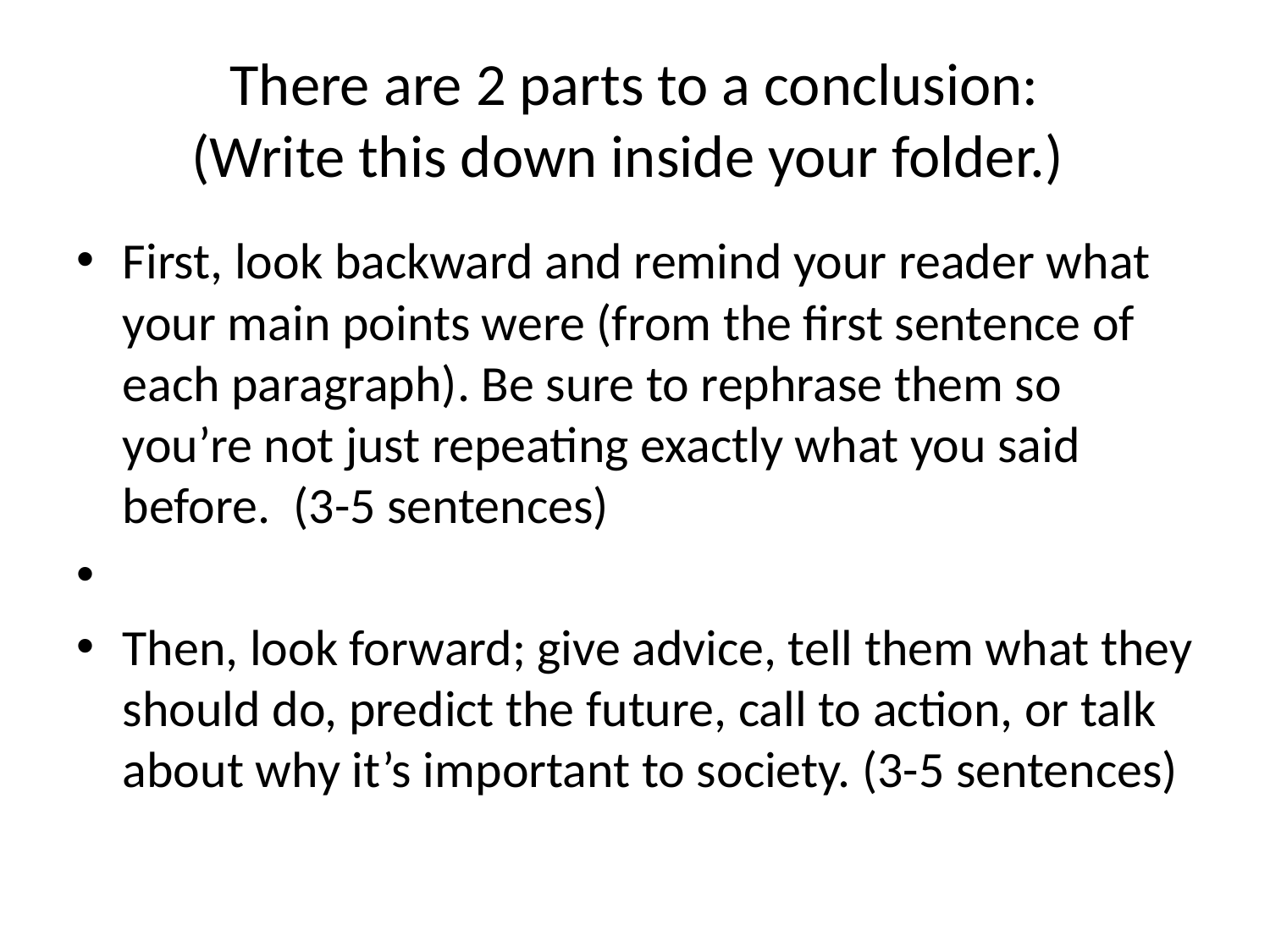

# There are 2 parts to a conclusion: (Write this down inside your folder.)
First, look backward and remind your reader what your main points were (from the first sentence of each paragraph). Be sure to rephrase them so you’re not just repeating exactly what you said before.  (3-5 sentences)

Then, look forward; give advice, tell them what they should do, predict the future, call to action, or talk about why it’s important to society. (3-5 sentences)